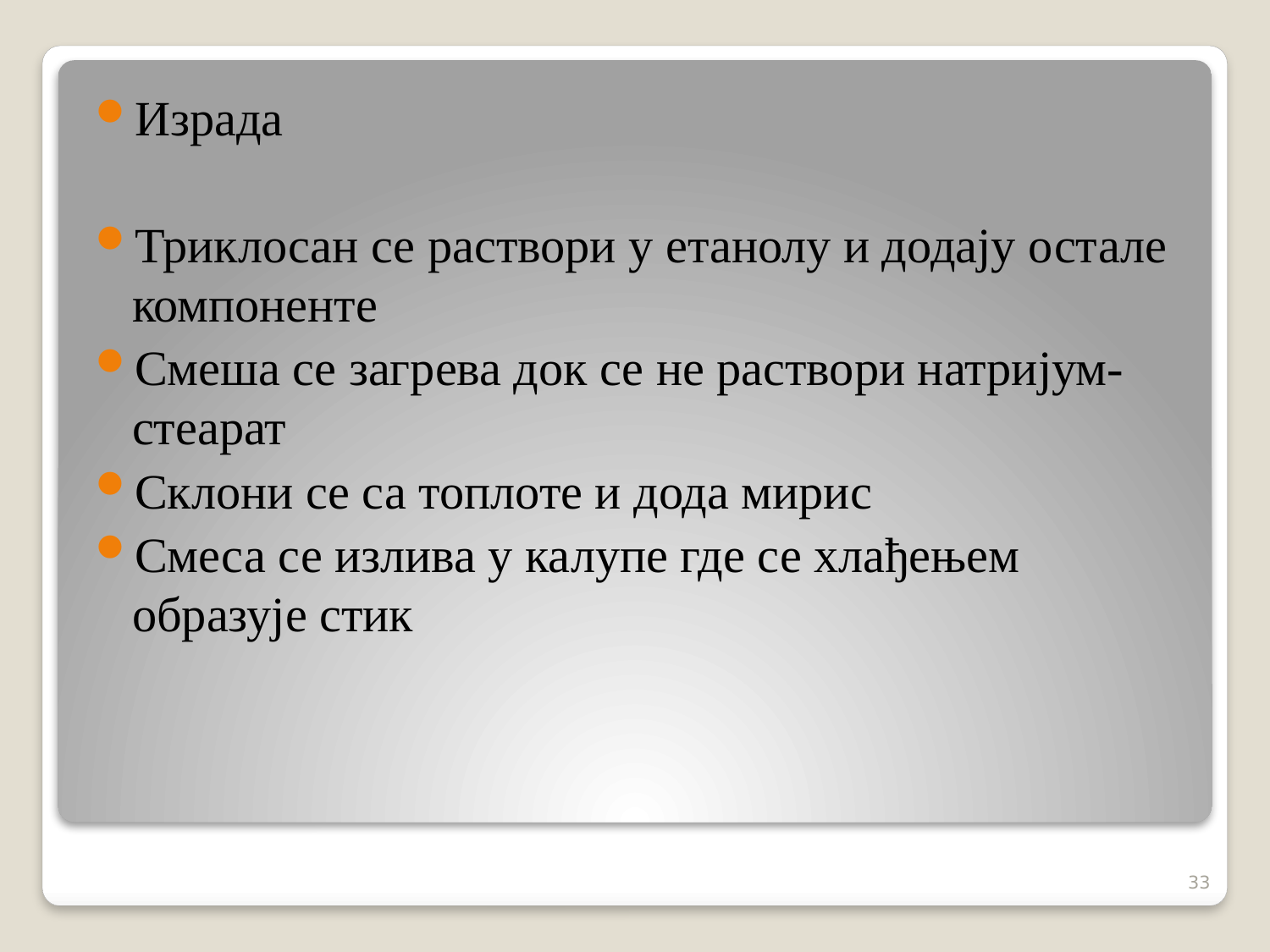

Израда

Триклосан се раствори у етанолу и додају остале компоненте
Смеша се загрева док се не раствори натријум-стеарат
Склони се са топлоте и дода мирис
Смеса се излива у калупе где се хлађењем образује стик
#
33